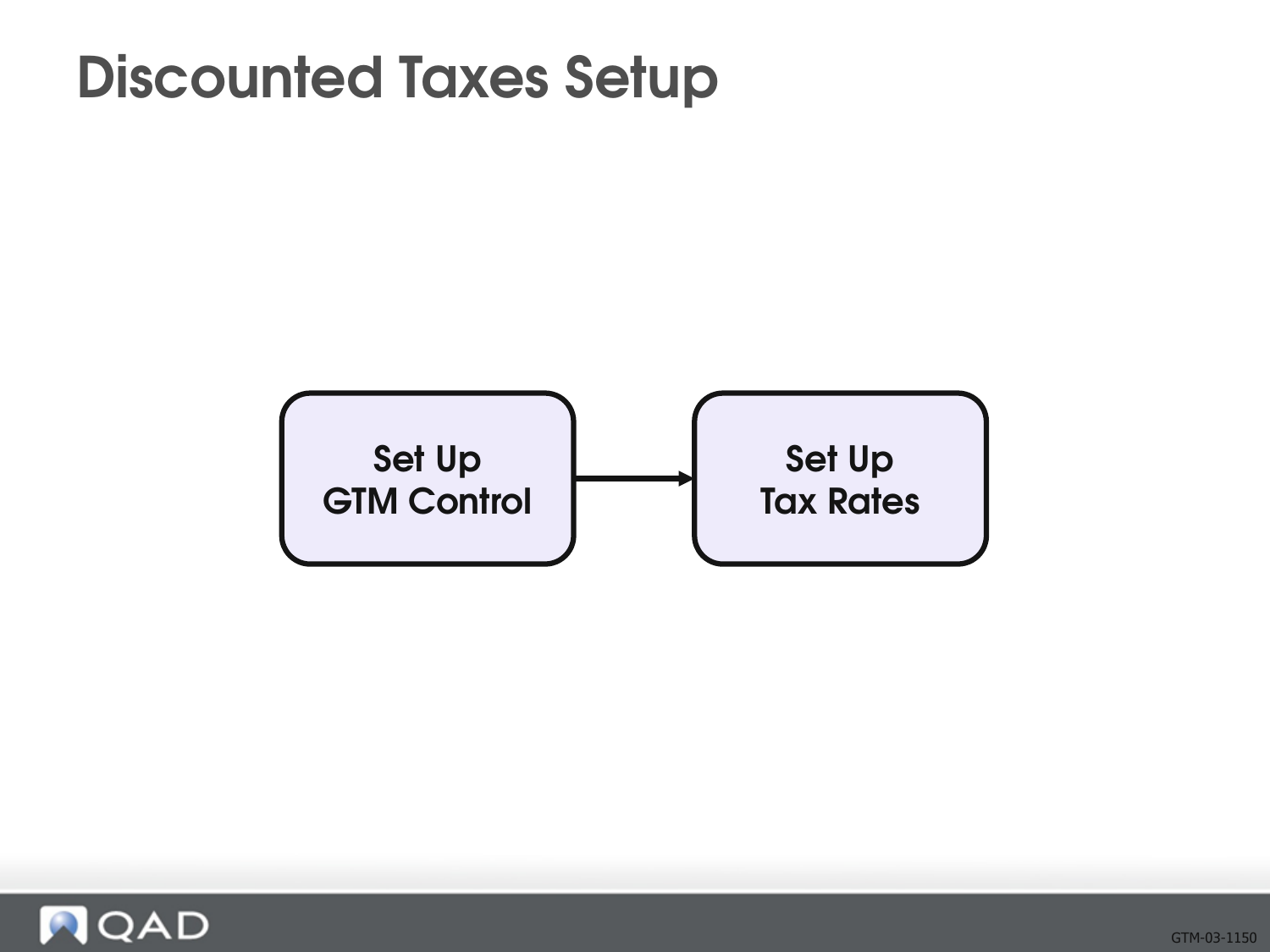

# Discounted Taxes Setup
Set Up
GTM Control
Set Up
Tax Rates
GTM-03-1150